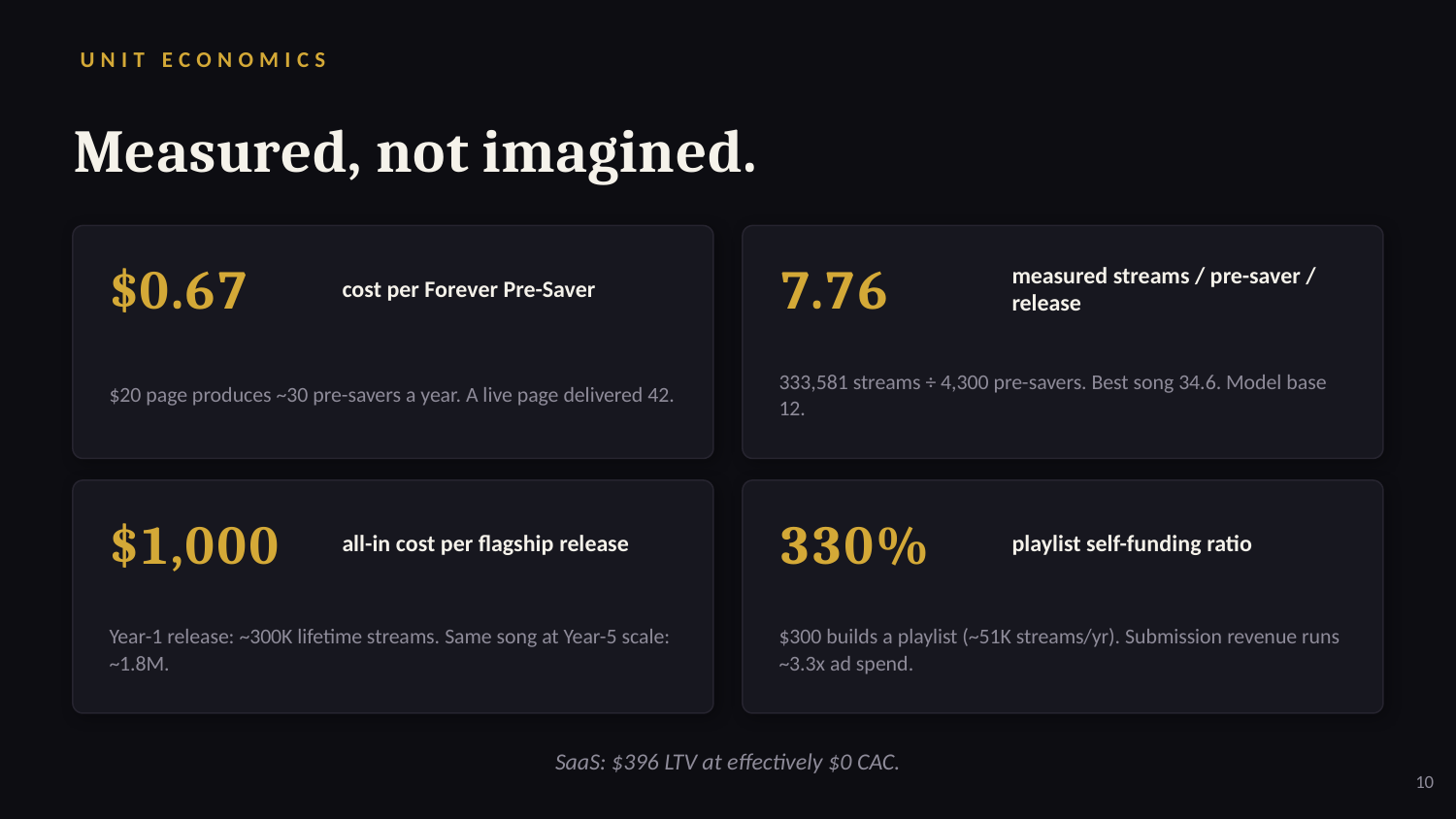

UNIT ECONOMICS
Measured, not imagined.

$0.67
7.76
cost per Forever Pre-Saver
measured streams / pre-saver / release
$20 page produces ~30 pre-savers a year. A live page delivered 42.
333,581 streams ÷ 4,300 pre-savers. Best song 34.6. Model base 12.

$1,000
330%
all-in cost per flagship release
playlist self-funding ratio
Year-1 release: ~300K lifetime streams. Same song at Year-5 scale: ~1.8M.
$300 builds a playlist (~51K streams/yr). Submission revenue runs ~3.3x ad spend.
SaaS: $396 LTV at effectively $0 CAC.
10